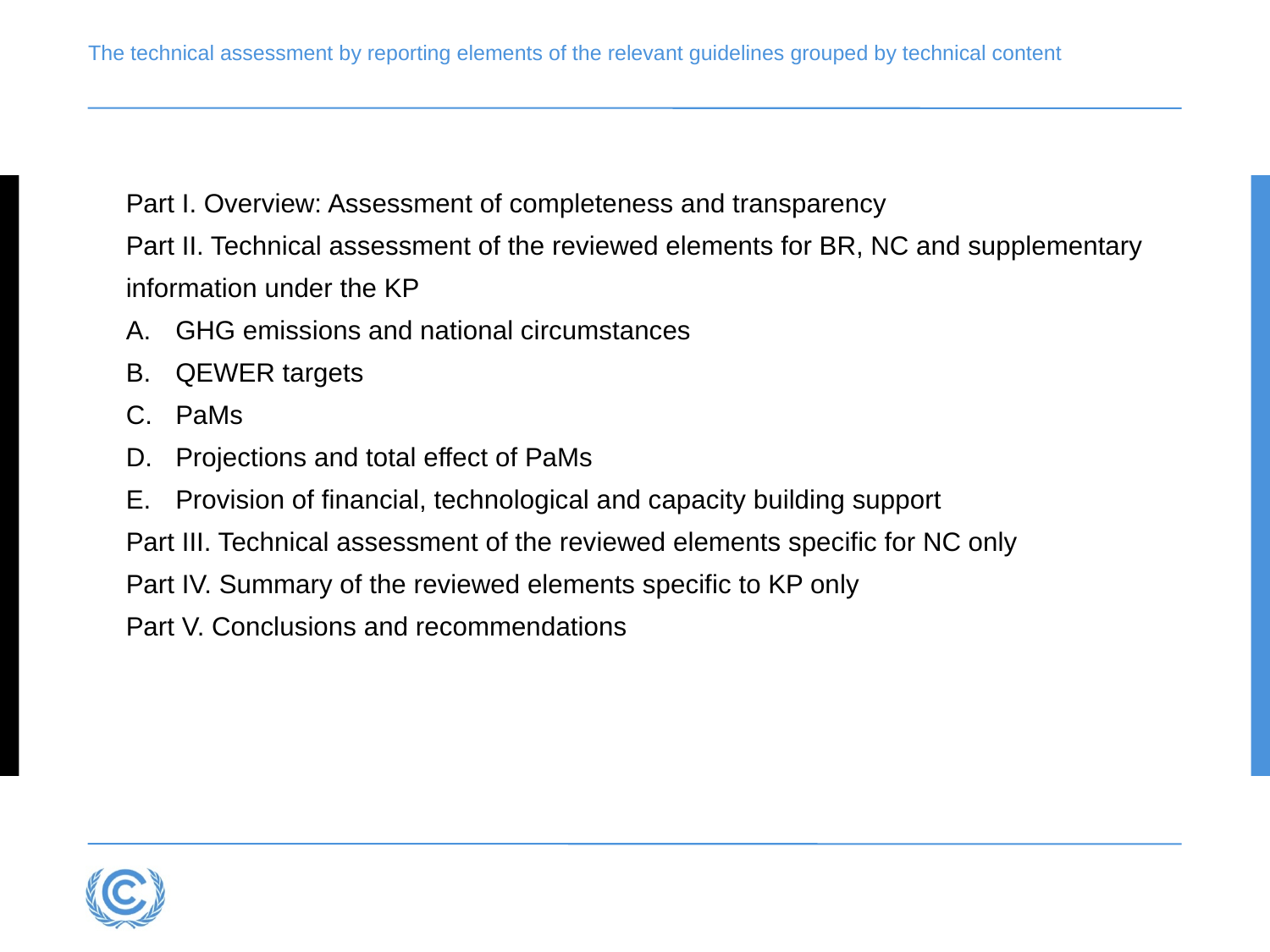

# The technical assessment by reporting elements of the relevant guidelines grouped by technical content
Part I. Overview: Assessment of completeness and transparency
Part II. Technical assessment of the reviewed elements for BR, NC and supplementary information under the KP
GHG emissions and national circumstances
QEWER targets
PaMs
Projections and total effect of PaMs
Provision of financial, technological and capacity building support
Part III. Technical assessment of the reviewed elements specific for NC only
Part IV. Summary of the reviewed elements specific to KP only
Part V. Conclusions and recommendations